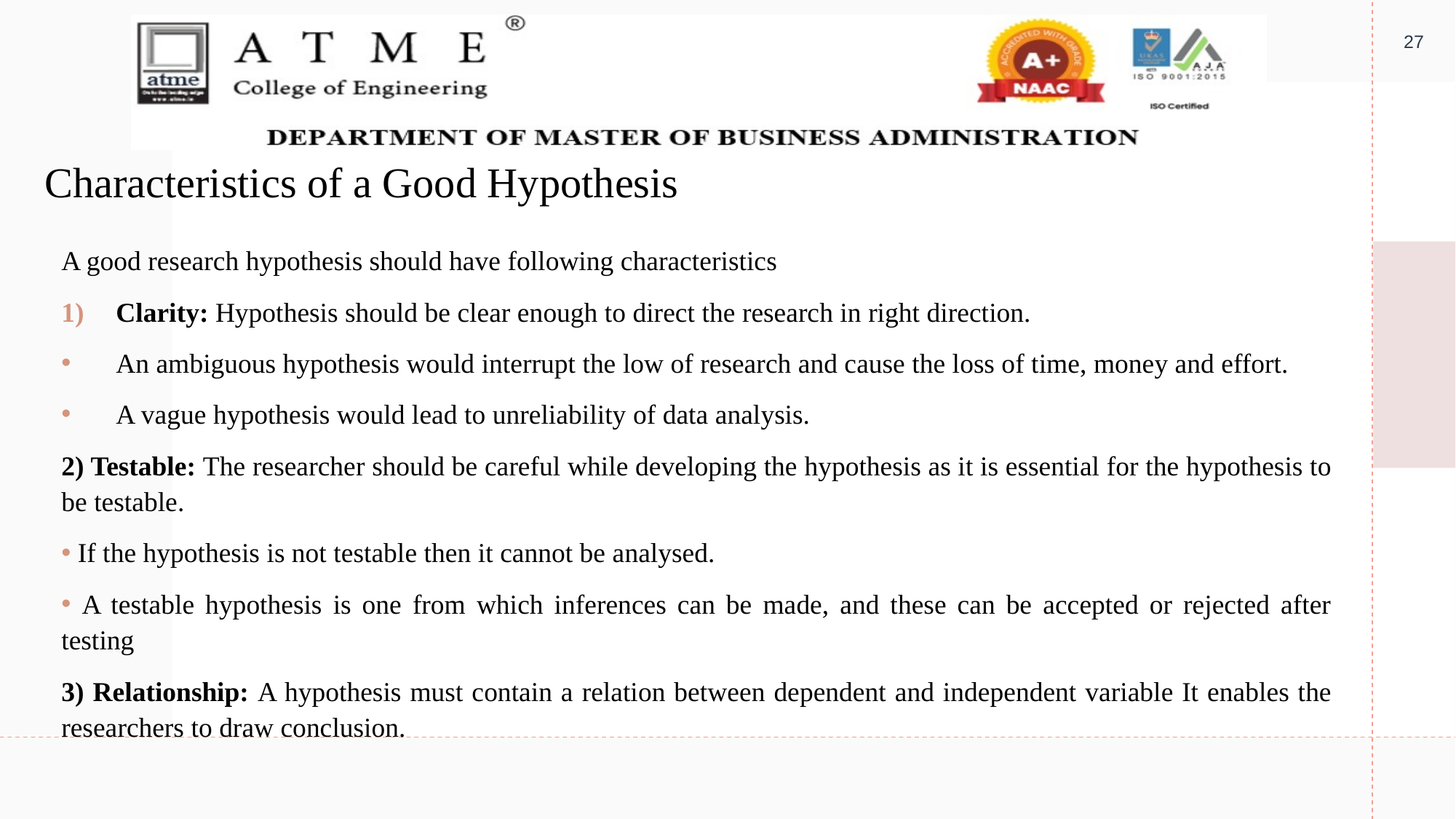

27
# Characteristics of a Good Hypothesis
A good research hypothesis should have following characteristics
Clarity: Hypothesis should be clear enough to direct the research in right direction.
An ambiguous hypothesis would interrupt the low of research and cause the loss of time, money and effort.
A vague hypothesis would lead to unreliability of data analysis.
2) Testable: The researcher should be careful while developing the hypothesis as it is essential for the hypothesis to be testable.
 If the hypothesis is not testable then it cannot be analysed.
 A testable hypothesis is one from which inferences can be made, and these can be accepted or rejected after testing
3) Relationship: A hypothesis must contain a relation between dependent and independent variable It enables the researchers to draw conclusion.